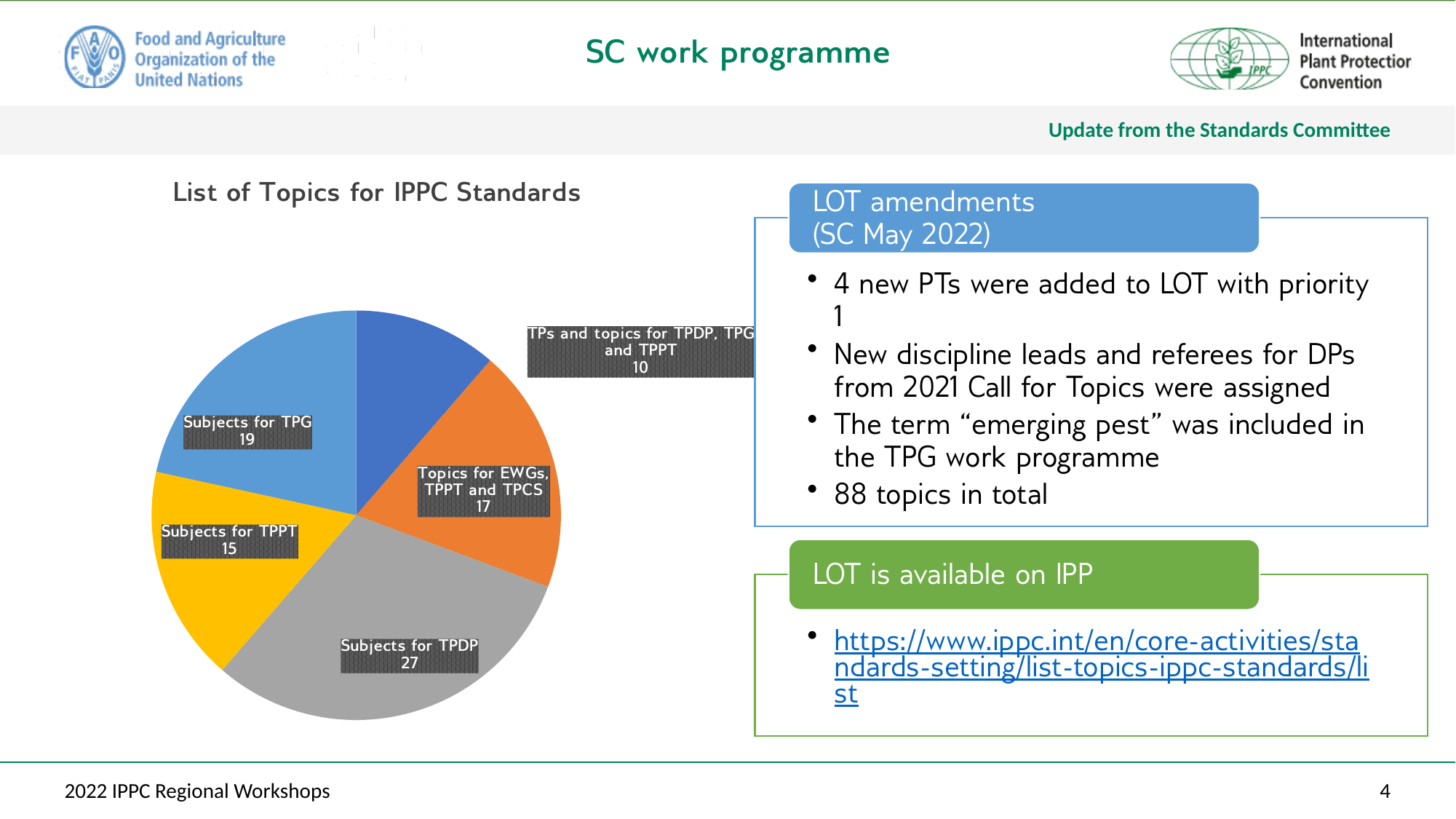

# SC work programme

### Chart: List of Topics for IPPC Standards

| Category | Number |
|---|---|
| TPs and topics for TPDP, TPG and TPPT | 10.0 |
| Topics for EWGs, TPPT and TPCS | 17.0 |
| Subjects for TPDP | 27.0 |
| Subjects for TPPT | 15.0 |
| Subjects for TPG | 19.0 |
4 new PTs were added to LOT with priority 1
New discipline leads and referees for DPs from 2021 Call for Topics were assigned
The term “emerging pest” was included in the TPG work programme
88 topics in total
LOT amendments
(SC May 2022)
https://www.ippc.int/en/core-activities/standards-setting/list-topics-ippc-standards/list
LOT is available on IPP